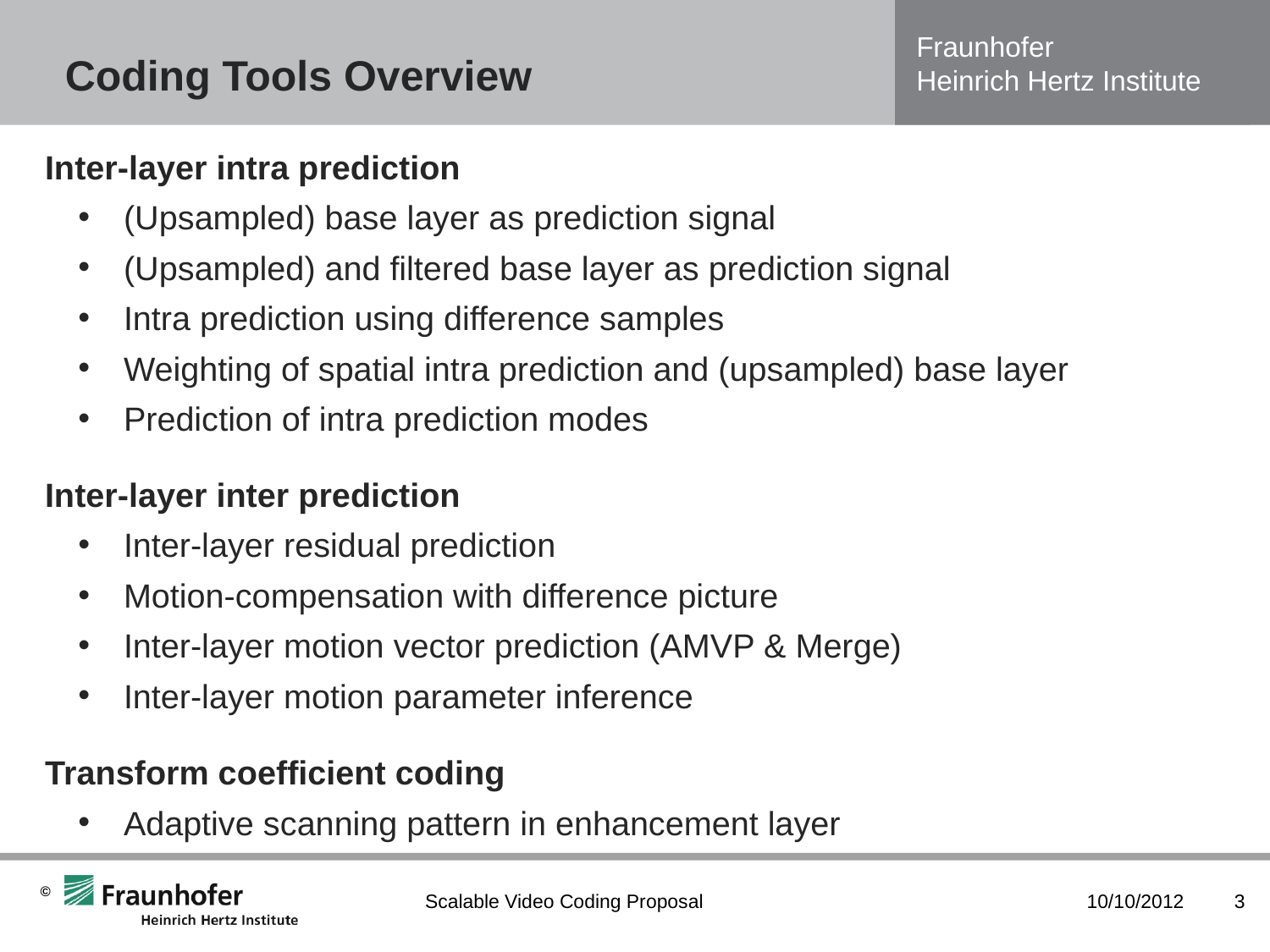

# Coding Tools Overview
Inter-layer intra prediction
(Upsampled) base layer as prediction signal
(Upsampled) and filtered base layer as prediction signal
Intra prediction using difference samples
Weighting of spatial intra prediction and (upsampled) base layer
Prediction of intra prediction modes

Inter-layer inter prediction
Inter-layer residual prediction
Motion-compensation with difference picture
Inter-layer motion vector prediction (AMVP & Merge)
Inter-layer motion parameter inference

Transform coefficient coding
Adaptive scanning pattern in enhancement layer
Scalable Video Coding Proposal
10/10/2012
3